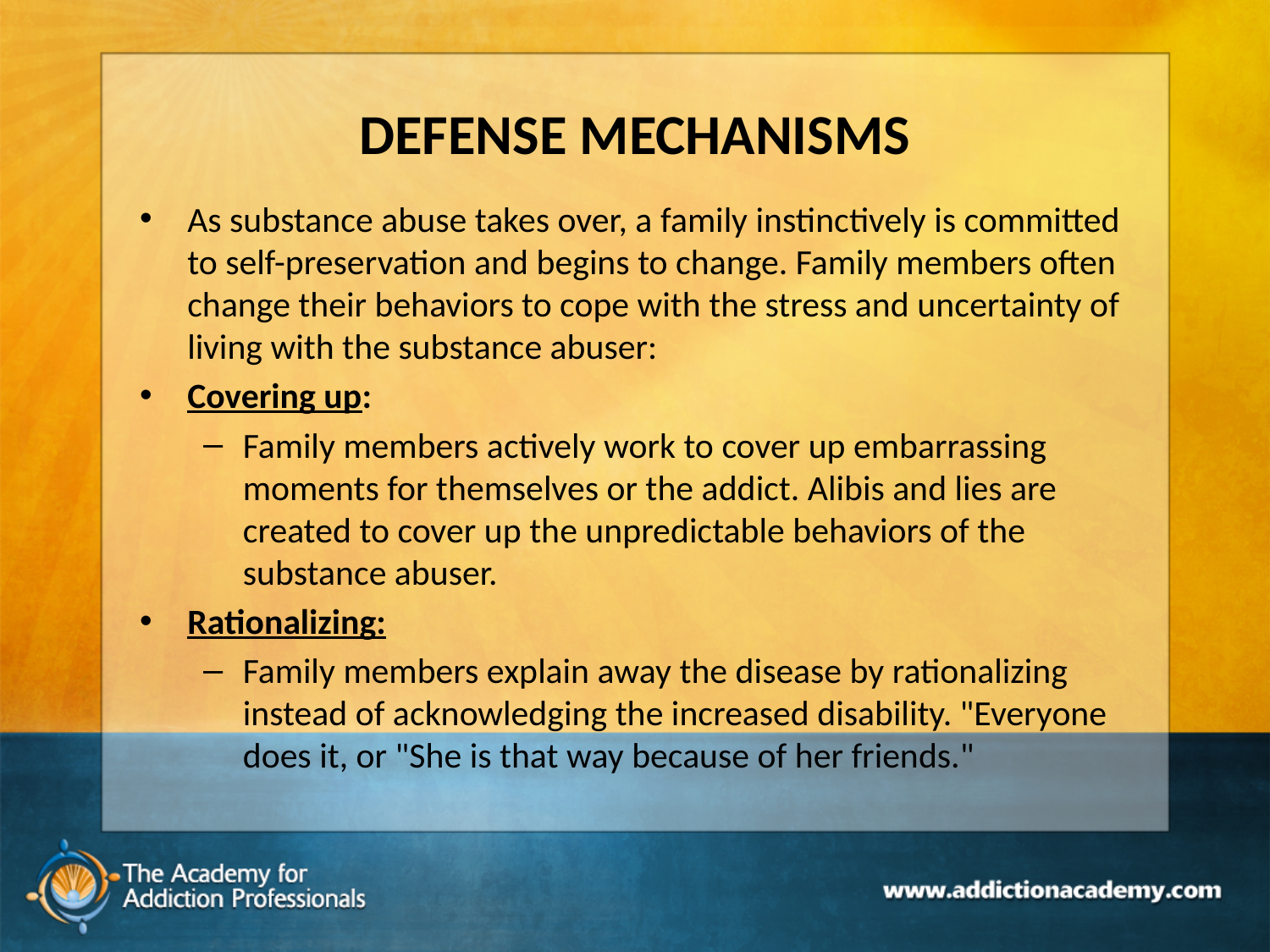

# DEFENSE MECHANISMS
As substance abuse takes over, a family instinctively is committed to self-preservation and begins to change. Family members often change their behaviors to cope with the stress and uncertainty of living with the substance abuser:
Covering up:
Family members actively work to cover up embarrassing moments for themselves or the addict. Alibis and lies are created to cover up the unpredictable behaviors of the substance abuser.
Rationalizing:
Family members explain away the disease by rationalizing instead of acknowledging the increased disability. "Everyone does it, or "She is that way because of her friends."